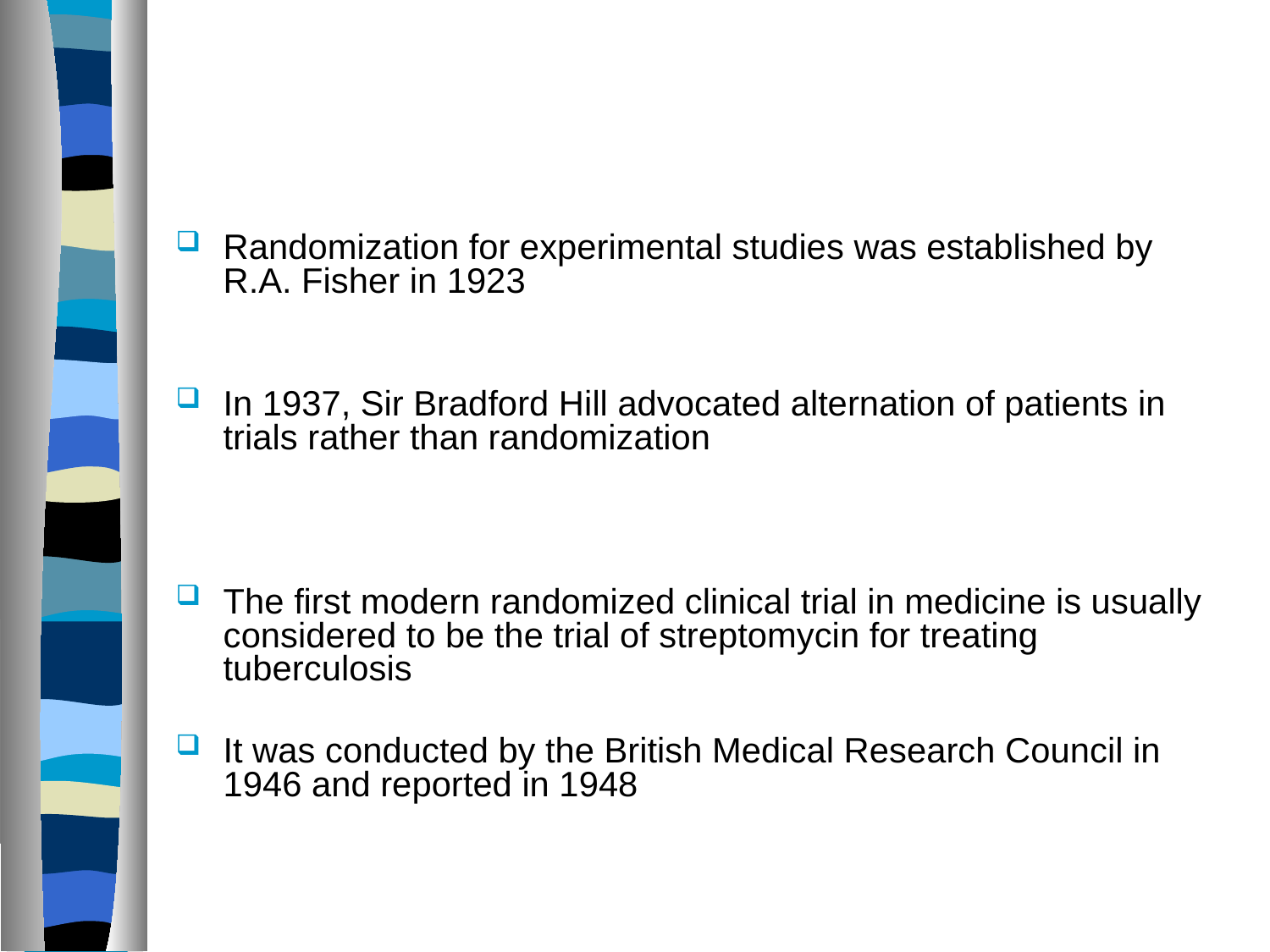

#

Randomization for experimental studies was established by R.A. Fisher in 1923

In 1937, Sir Bradford Hill advocated alternation of patients in trials rather than randomization

The first modern randomized clinical trial in medicine is usually considered to be the trial of streptomycin for treating tuberculosis

It was conducted by the British Medical Research Council in 1946 and reported in 1948